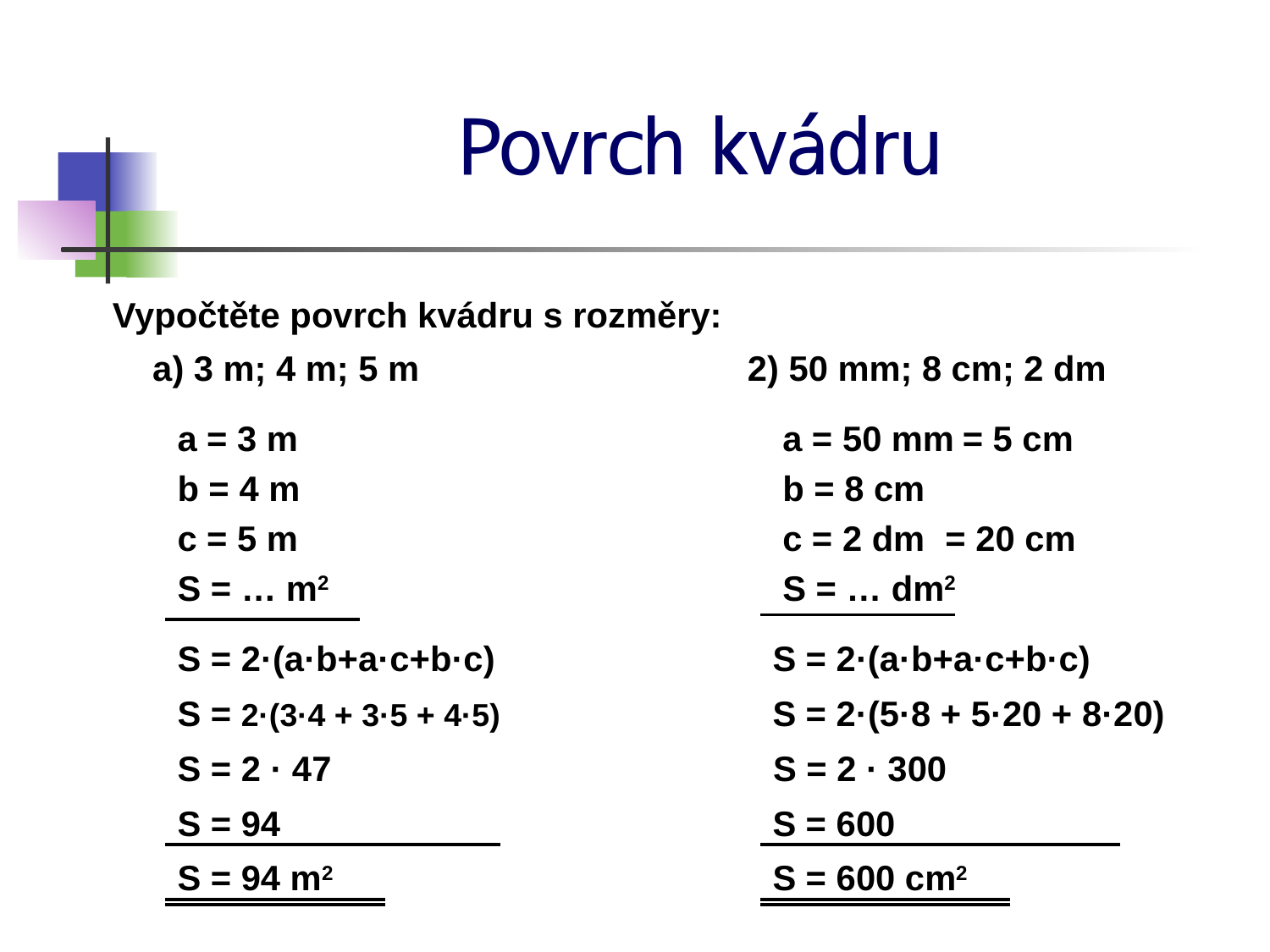

# Povrch kvádru
Vypočtěte povrch kvádru s rozměry:
a) 3 m; 4 m; 5 m
2) 50 mm; 8 cm; 2 dm
a = 3 m
a = 50 mm
= 5 cm
b = 4 m
b = 8 cm
c = 5 m
c = 2 dm
= 20 cm
S = … m2
S = … dm2
S = 2·(a·b+a·c+b·c)
S = 2·(a·b+a·c+b·c)
S = 2·(3·4 + 3·5 + 4·5)
S = 2·(5·8 + 5·20 + 8·20)
S = 2 · 47
S = 2 · 300
S = 94
S = 600
S = 94 m2
S = 600 cm2